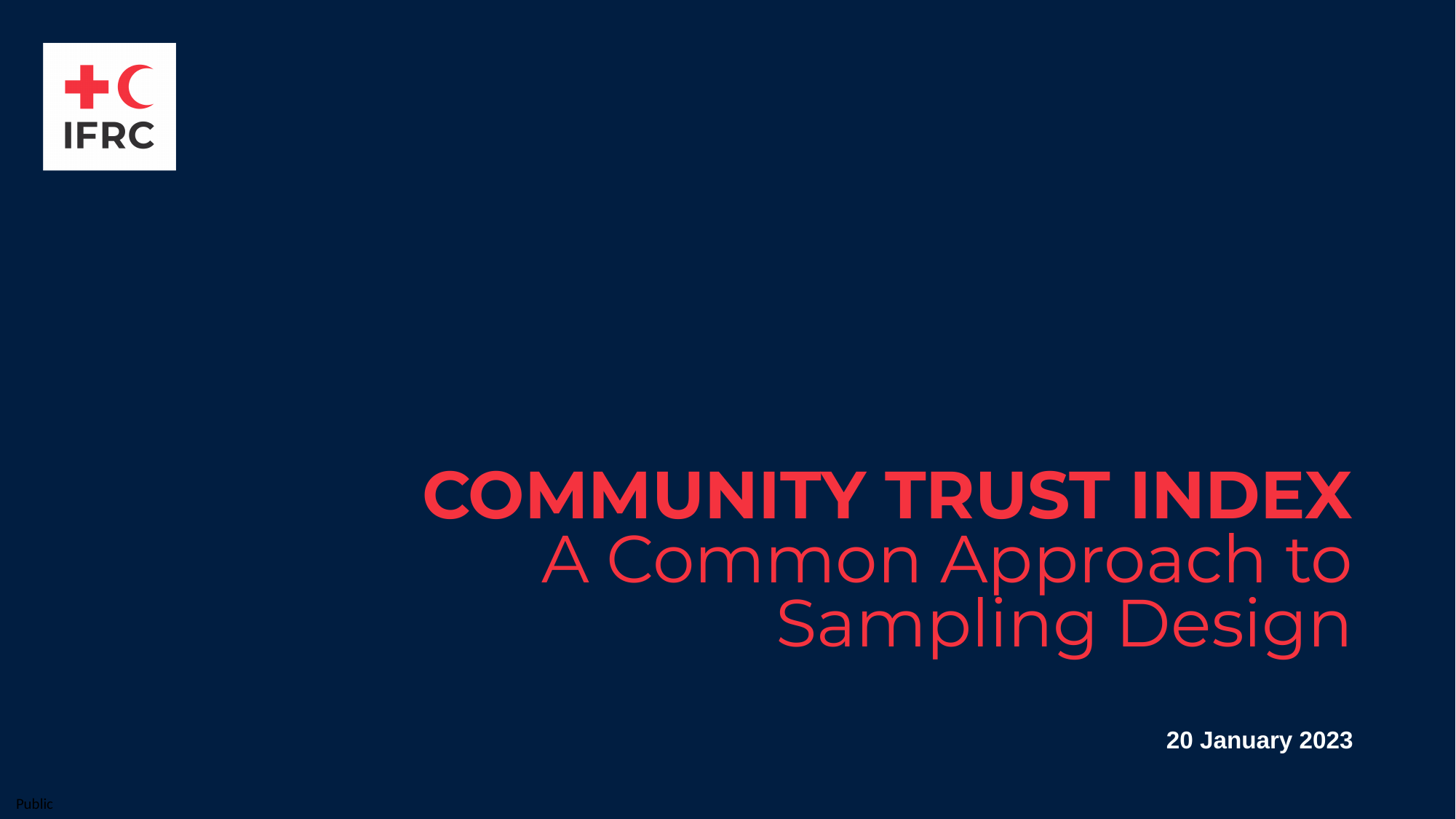

# COMMUNITY TRUST INDEX A Common Approach to Sampling Design